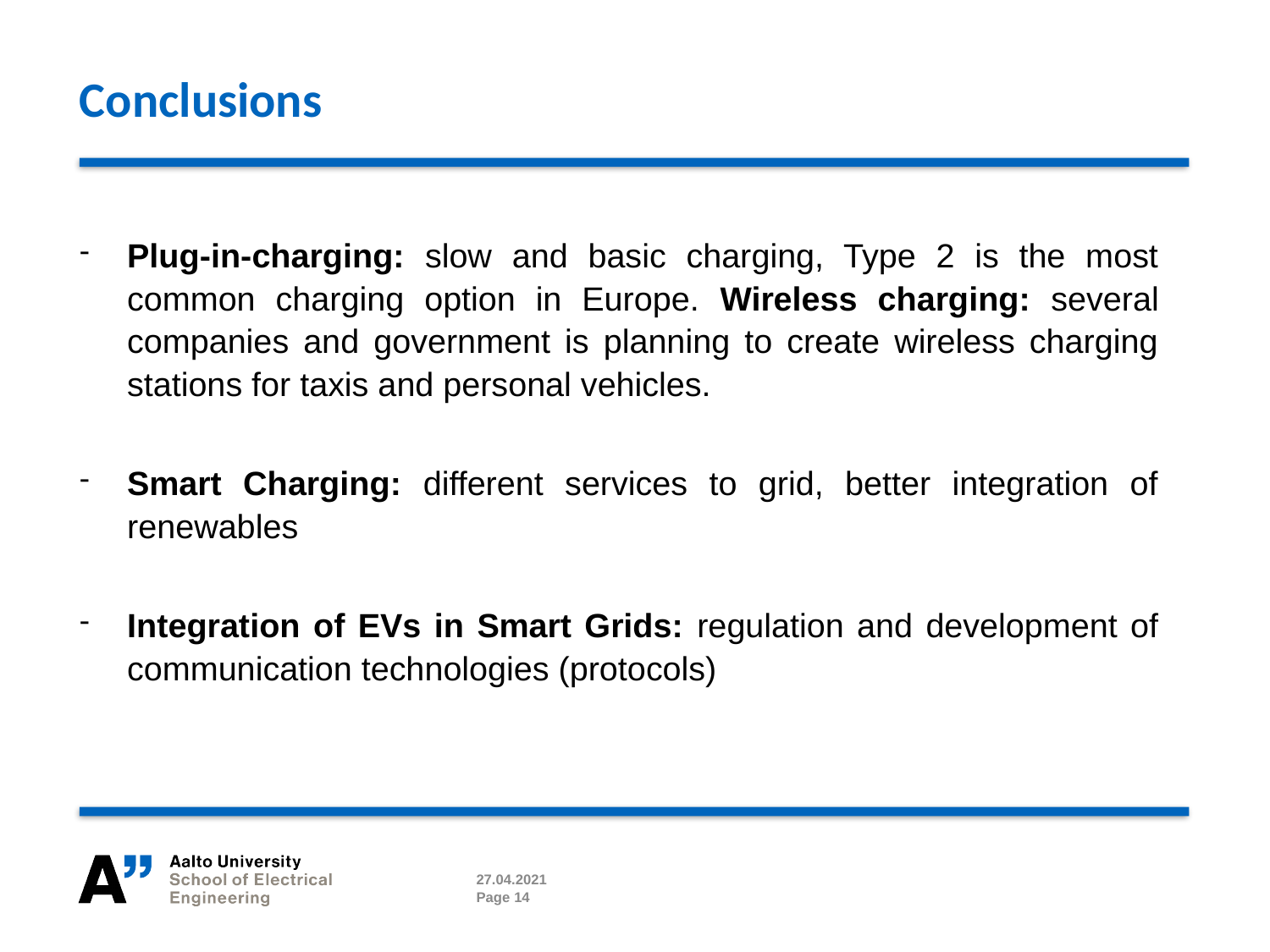

# Conclusions
Plug-in-charging: slow and basic charging, Type 2 is the most common charging option in Europe. Wireless charging: several companies and government is planning to create wireless charging stations for taxis and personal vehicles.

Smart Charging: different services to grid, better integration of renewables

Integration of EVs in Smart Grids: regulation and development of communication technologies (protocols)

27.04.2021
Page 14